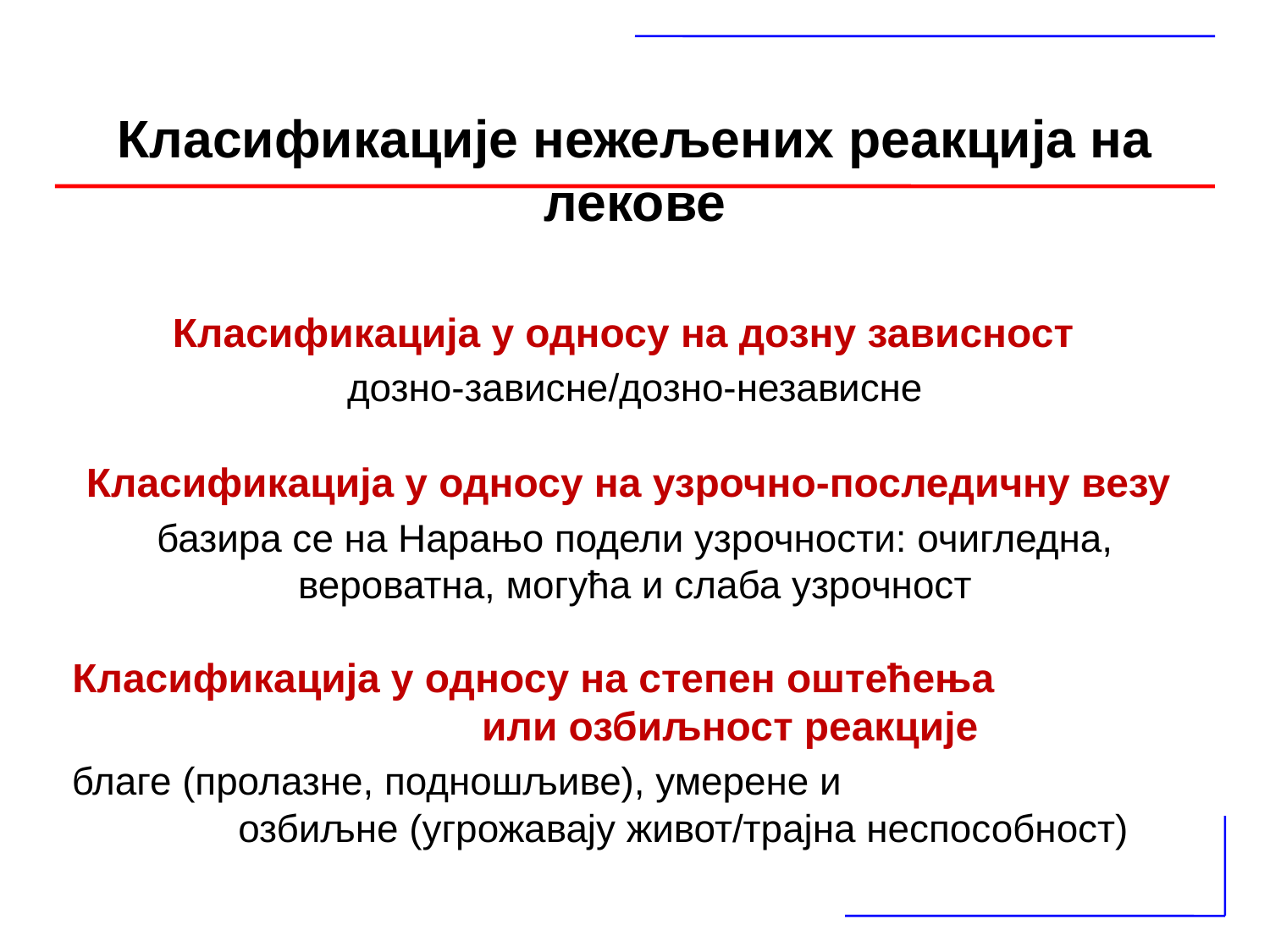

Класификације нежељених реакција на лекове

Класификација у односу на дозну зависност
дозно-зависне/дозно-независне

Класификација у односу на узрочно-последичну везу
базира се на Нарањо подели узрочности: очигледна, вероватна, могућа и слаба узрочност

Класификација у односу на степен оштећења                                     или озбиљност реакције
благе (пролазне, подношљиве), умерене и                                           озбиљне (угрожавају живот/трајна неспособност)